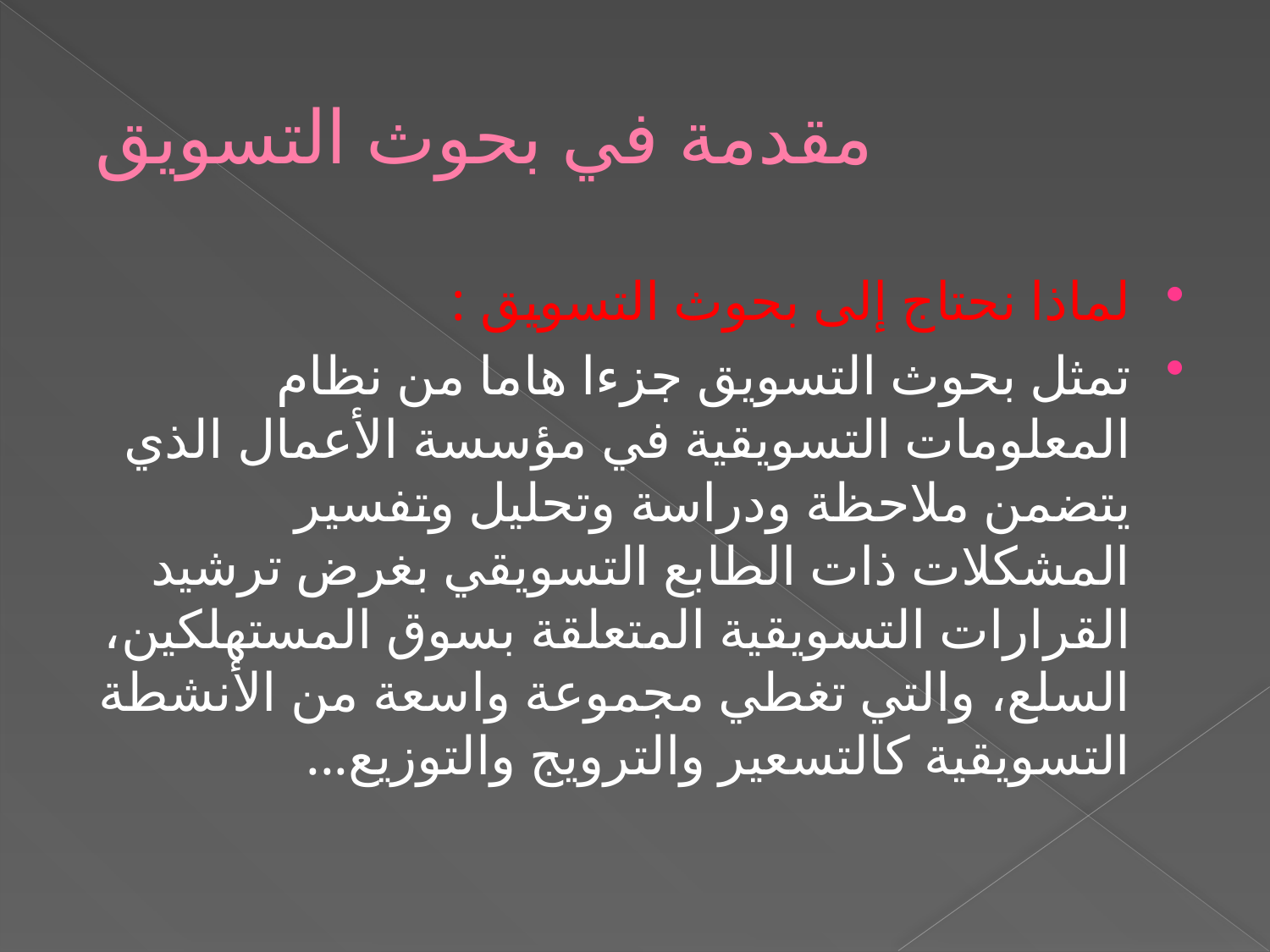

# مقدمة في بحوث التسويق
لماذا نحتاج إلى بحوث التسويق :
تمثل بحوث التسويق جزءا هاما من نظام المعلومات التسويقية في مؤسسة الأعمال الذي يتضمن ملاحظة ودراسة وتحليل وتفسير المشكلات ذات الطابع التسويقي بغرض ترشيد القرارات التسويقية المتعلقة بسوق المستهلكين، السلع، والتي تغطي مجموعة واسعة من الأنشطة التسويقية كالتسعير والترويج والتوزيع...